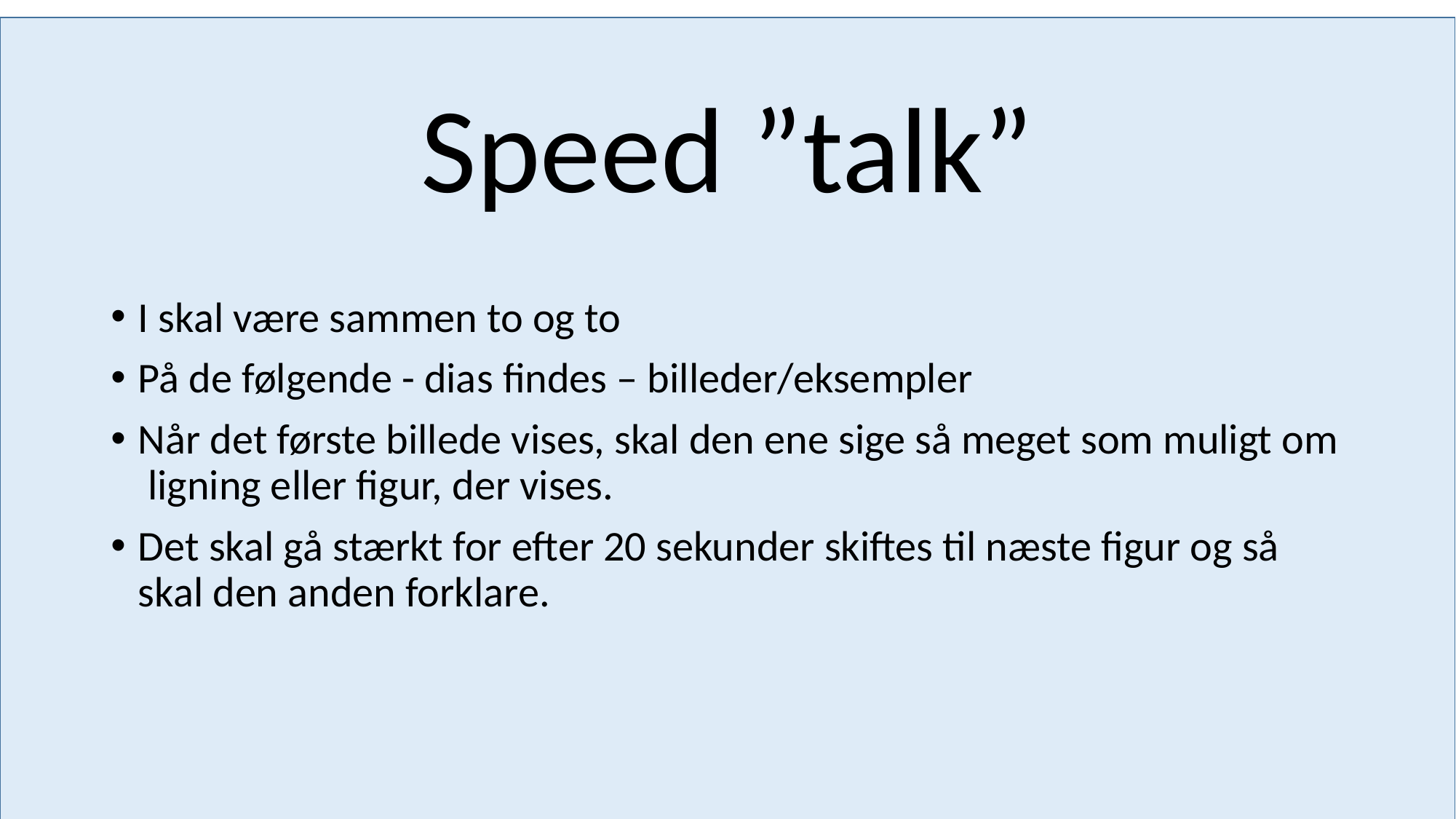

# Speed ”talk”
I skal være sammen to og to
På de følgende - dias findes – billeder/eksempler
Når det første billede vises, skal den ene sige så meget som muligt om  ligning eller figur, der vises.
Det skal gå stærkt for efter 20 sekunder skiftes til næste figur og så skal den anden forklare.